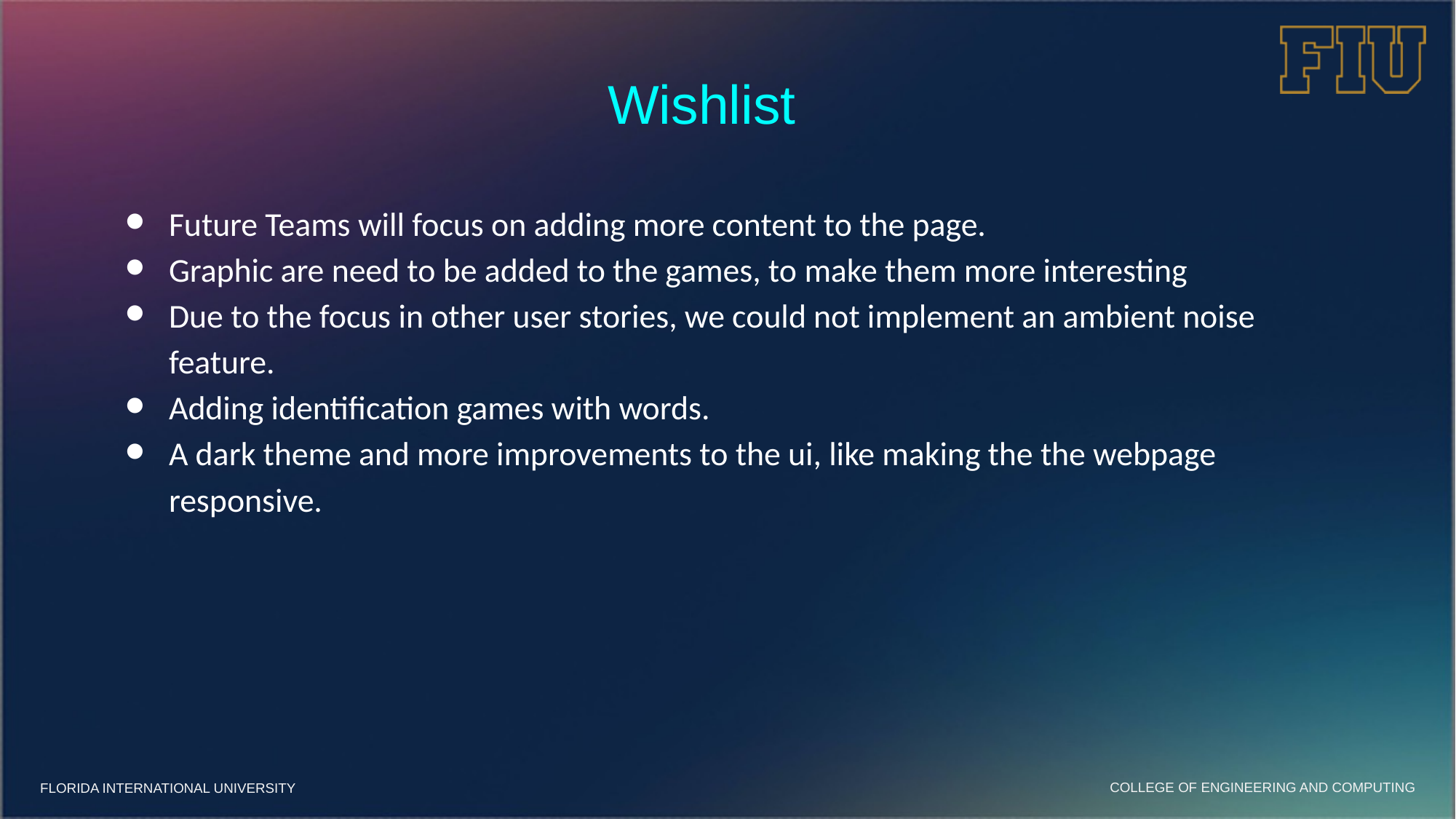

# Wishlist
Future Teams will focus on adding more content to the page.
Graphic are need to be added to the games, to make them more interesting
Due to the focus in other user stories, we could not implement an ambient noise feature.
Adding identification games with words.
A dark theme and more improvements to the ui, like making the the webpage responsive.